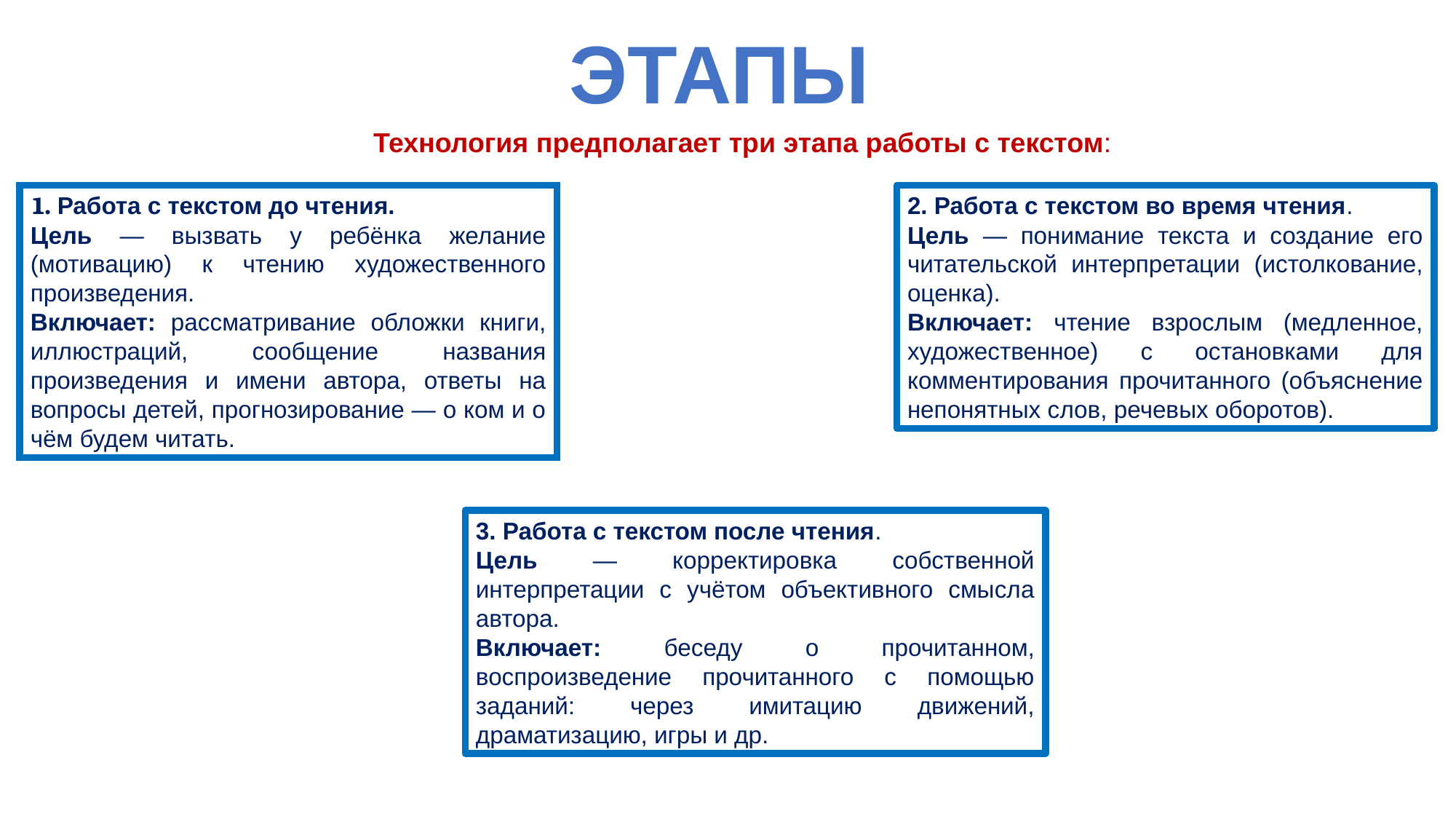

ЭТАПЫ
Технология предполагает три этапа работы с текстом:
 Работа с текстом до чтения.
Цель — вызвать у ребёнка желание (мотивацию) к чтению художественного произведения.
Включает: рассматривание обложки книги, иллюстраций, сообщение названия произведения и имени автора, ответы на вопросы детей, прогнозирование — о ком и о чём будем читать.
2. Работа с текстом во время чтения.
Цель — понимание текста и создание его читательской интерпретации (истолкование, оценка).
Включает: чтение взрослым (медленное, художественное) с остановками для комментирования прочитанного (объяснение непонятных слов, речевых оборотов).
3. Работа с текстом после чтения.
Цель — корректировка собственной интерпретации с учётом объективного смысла автора.
Включает: беседу о прочитанном, воспроизведение прочитанного с помощью заданий: через имитацию движений, драматизацию, игры и др.